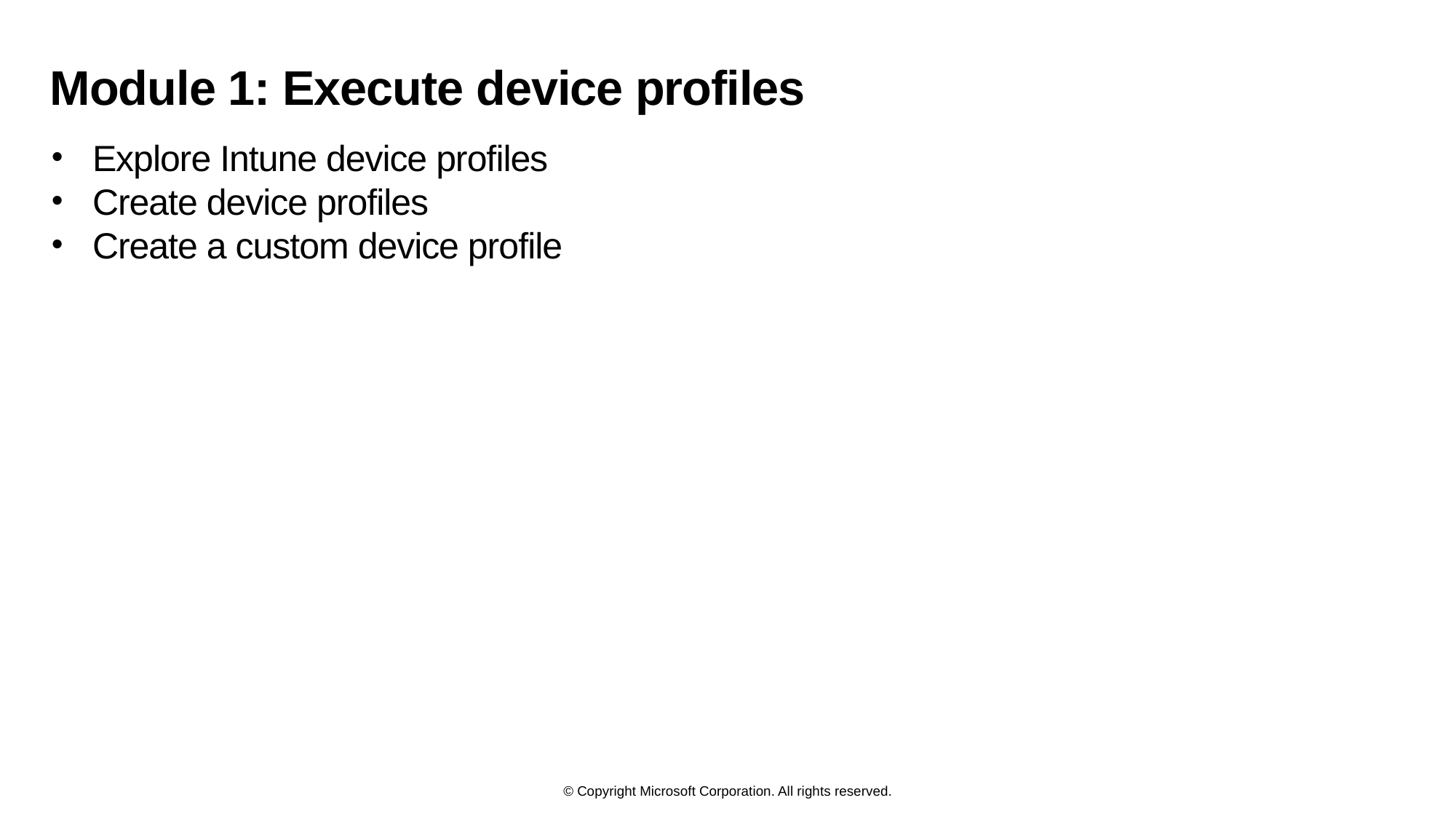

# Module 1: Execute device profiles
Explore Intune device profiles
Create device profiles
Create a custom device profile